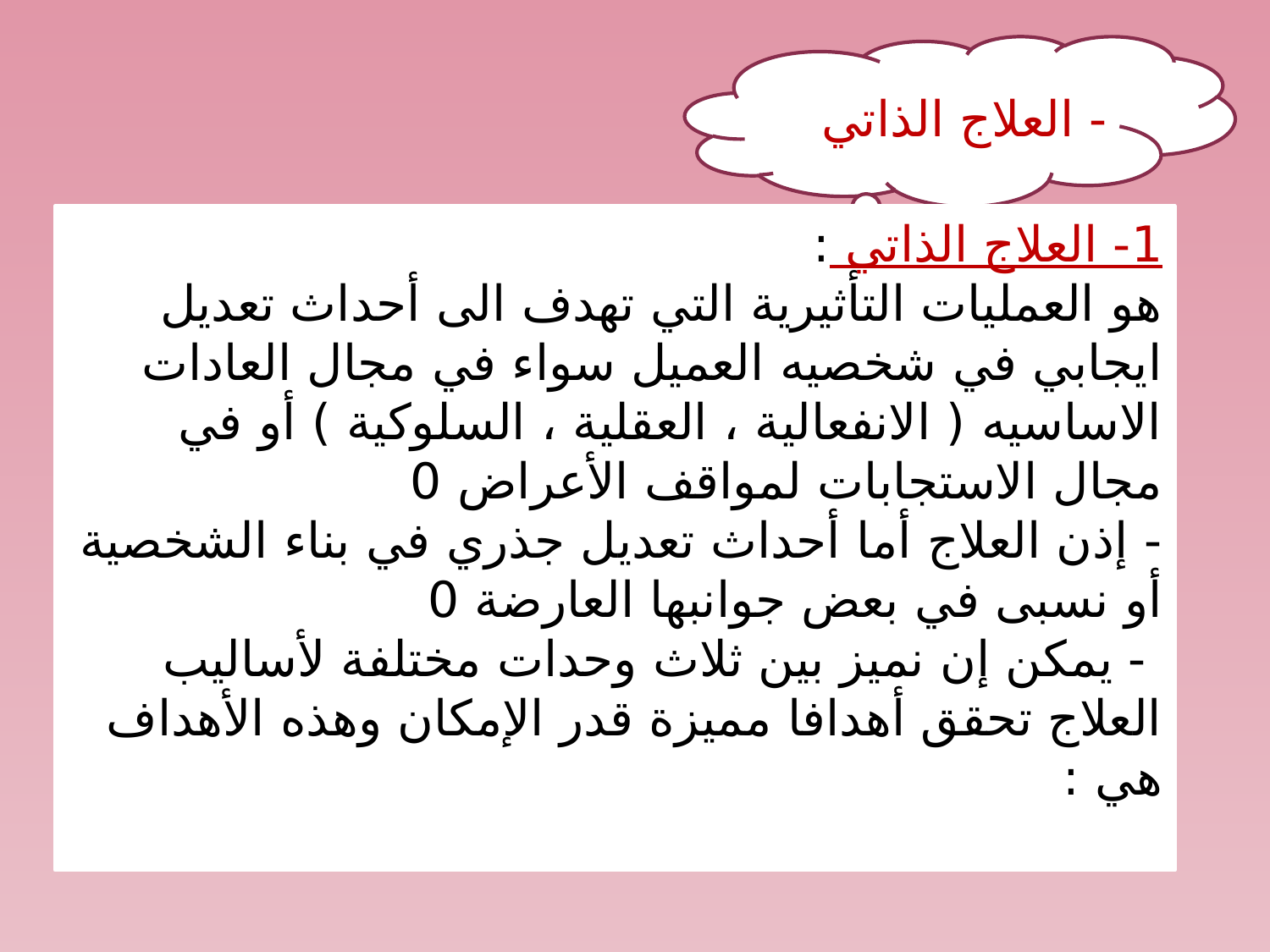

- العلاج الذاتي
1- العلاج الذاتي :
هو العمليات التأثيرية التي تهدف الى أحداث تعديل ايجابي في شخصيه العميل سواء في مجال العادات الاساسيه ( الانفعالية ، العقلية ، السلوكية ) أو في مجال الاستجابات لمواقف الأعراض 0
- إذن العلاج أما أحداث تعديل جذري في بناء الشخصية أو نسبى في بعض جوانبها العارضة 0
 - يمكن إن نميز بين ثلاث وحدات مختلفة لأساليب العلاج تحقق أهدافا مميزة قدر الإمكان وهذه الأهداف هي :